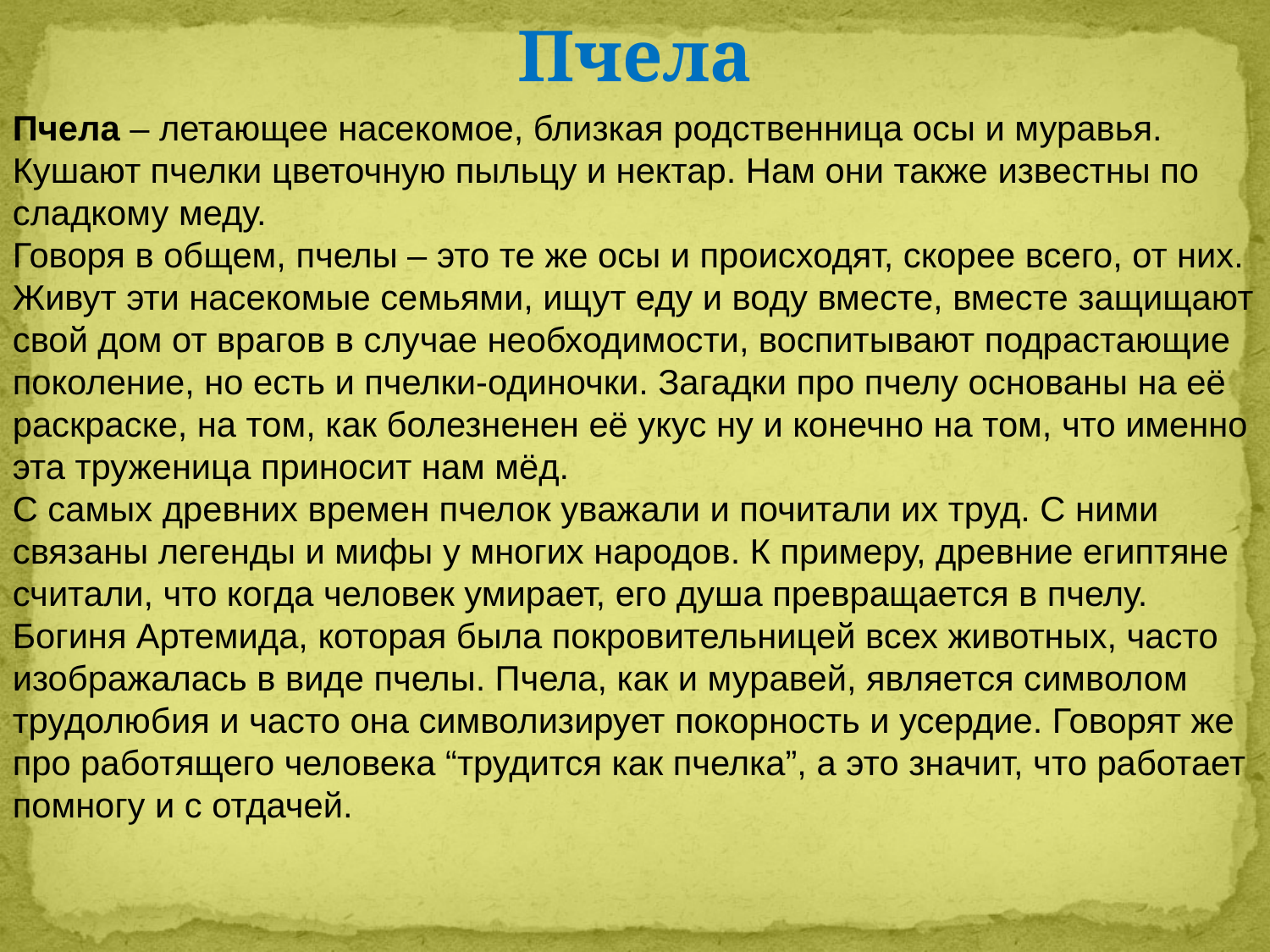

Пчела

Пчела – летающее насекомое, близкая родственница осы и муравья. Кушают пчелки цветочную пыльцу и нектар. Нам они также известны по сладкому меду.
Говоря в общем, пчелы – это те же осы и происходят, скорее всего, от них. Живут эти насекомые семьями, ищут еду и воду вместе, вместе защищают свой дом от врагов в случае необходимости, воспитывают подрастающие поколение, но есть и пчелки-одиночки. Загадки про пчелу основаны на её раскраске, на том, как болезненен её укус ну и конечно на том, что именно эта труженица приносит нам мёд.
С самых древних времен пчелок уважали и почитали их труд. С ними связаны легенды и мифы у многих народов. К примеру, древние египтяне считали, что когда человек умирает, его душа превращается в пчелу. Богиня Артемида, которая была покровительницей всех животных, часто изображалась в виде пчелы. Пчела, как и муравей, является символом трудолюбия и часто она символизирует покорность и усердие. Говорят же про работящего человека “трудится как пчелка”, а это значит, что работает помногу и с отдачей.